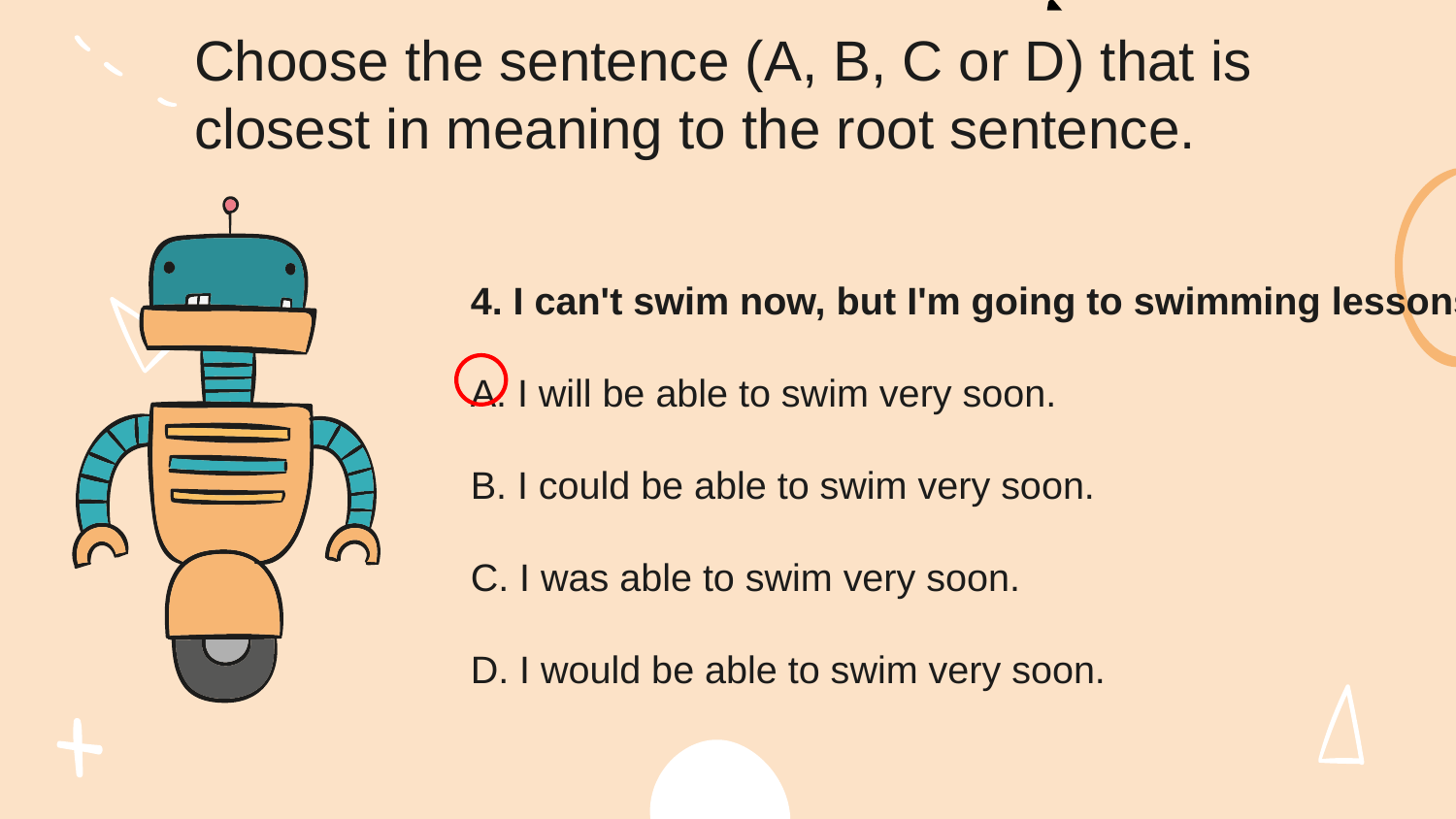

# Choose the sentence (A, B, C or D) that is closest in meaning to the root sentence.

4. I can't swim now, but I'm going to swimming lessons.
A. I will be able to swim very soon.
B. I could be able to swim very soon.
C. I was able to swim very soon.
D. I would be able to swim very soon.